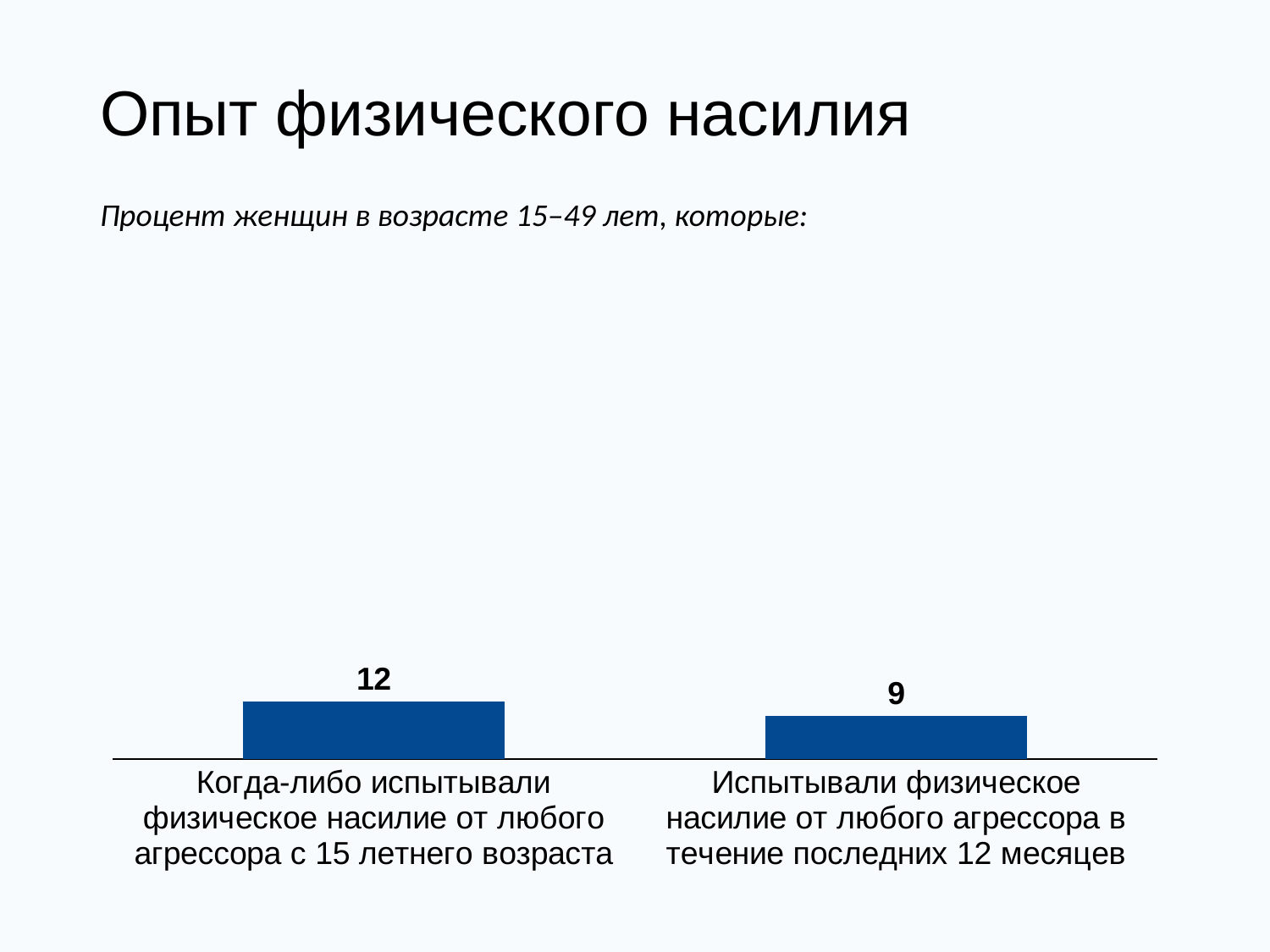

# Опыт физического насилия
Процент женщин в возрасте 15–49 лет, которые:

### Chart

| Category | Women |
|---|---|
| Когда-либо испытывали физическое насилие от любого агрессора с 15 летнего возраста | 12.0 |
| Испытывали физическое насилие от любого агрессора в течение последних 12 месяцев | 9.0 |